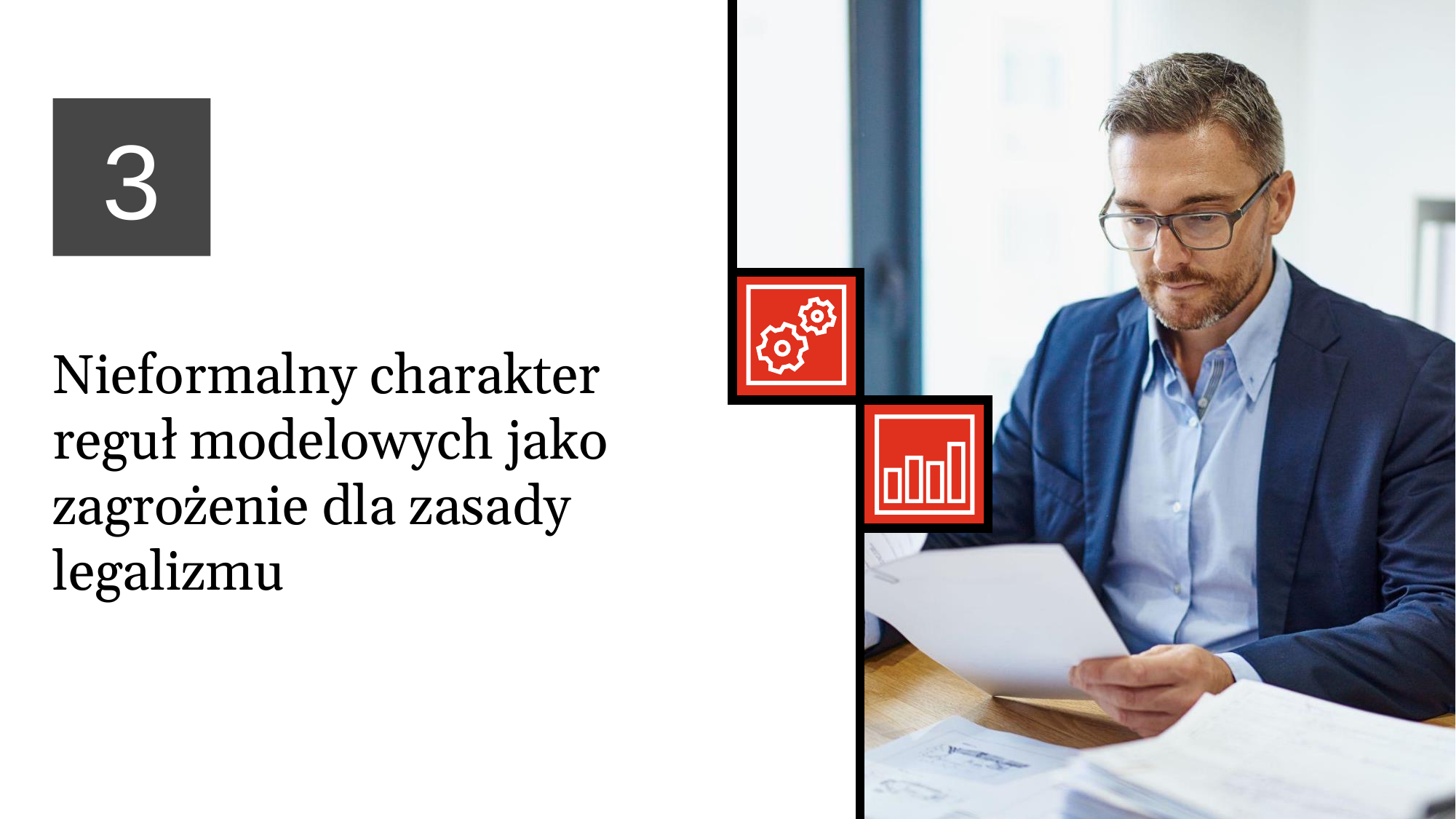

3
# Nieformalny charakter reguł modelowych jako zagrożenie dla zasady legalizmu